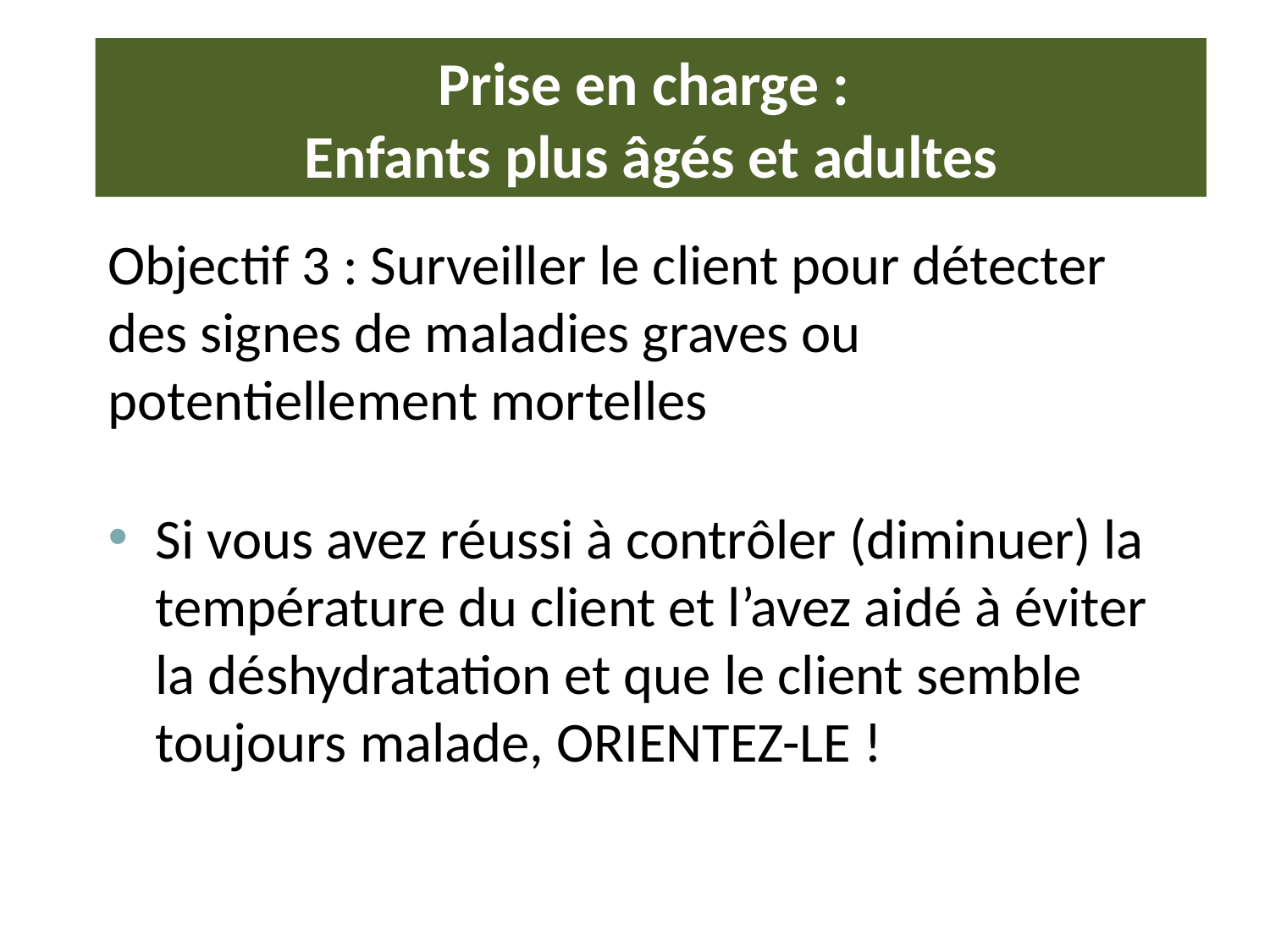

# Prise en charge : Enfants plus âgés et adultes
Objectif 3 : Surveiller le client pour détecter des signes de maladies graves ou potentiellement mortelles

Si vous avez réussi à contrôler (diminuer) la température du client et l’avez aidé à éviter la déshydratation et que le client semble toujours malade, ORIENTEZ-LE !